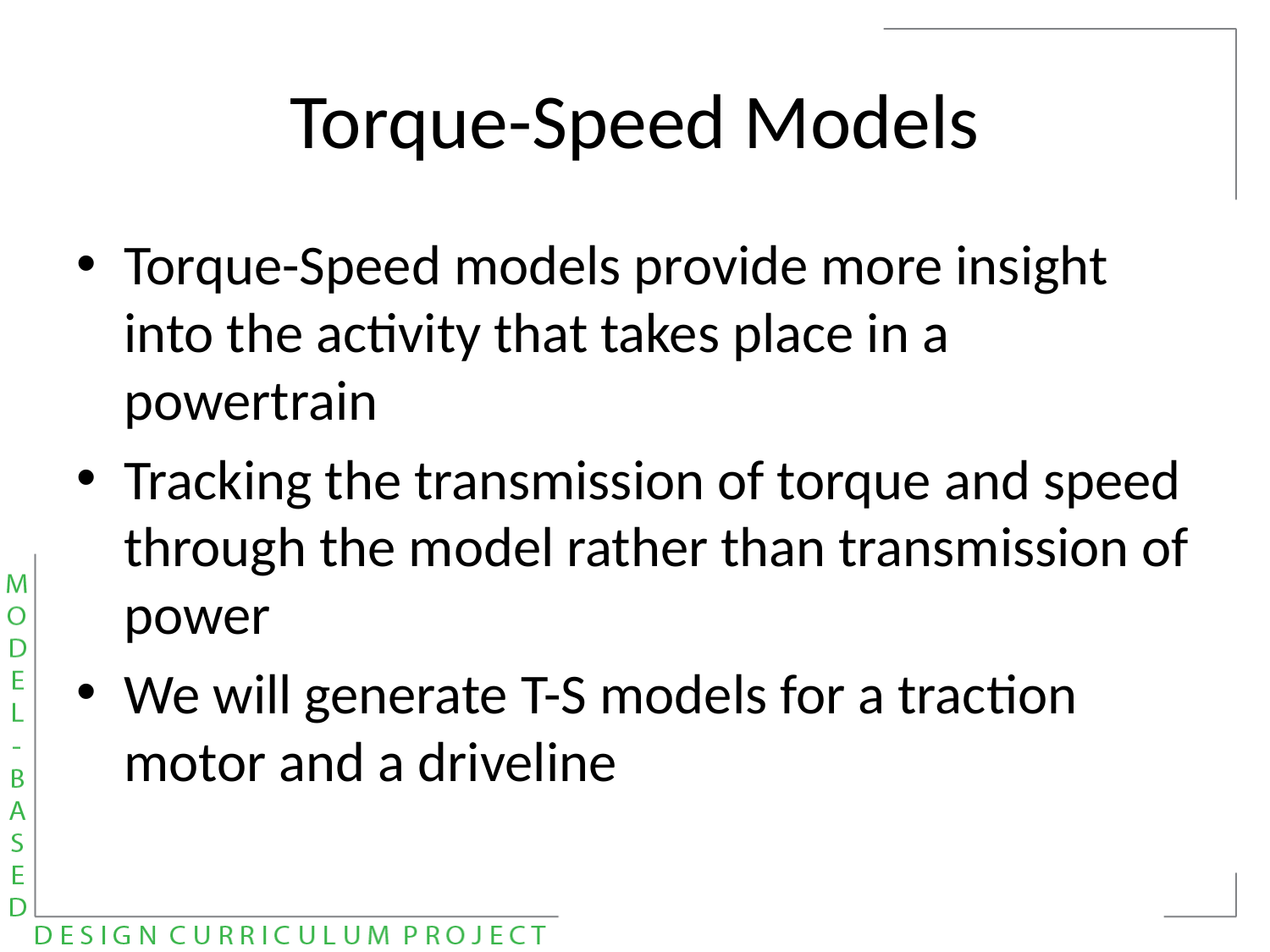

# Torque-Speed Models
Torque-Speed models provide more insight into the activity that takes place in a powertrain
Tracking the transmission of torque and speed through the model rather than transmission of power
We will generate T-S models for a traction motor and a driveline